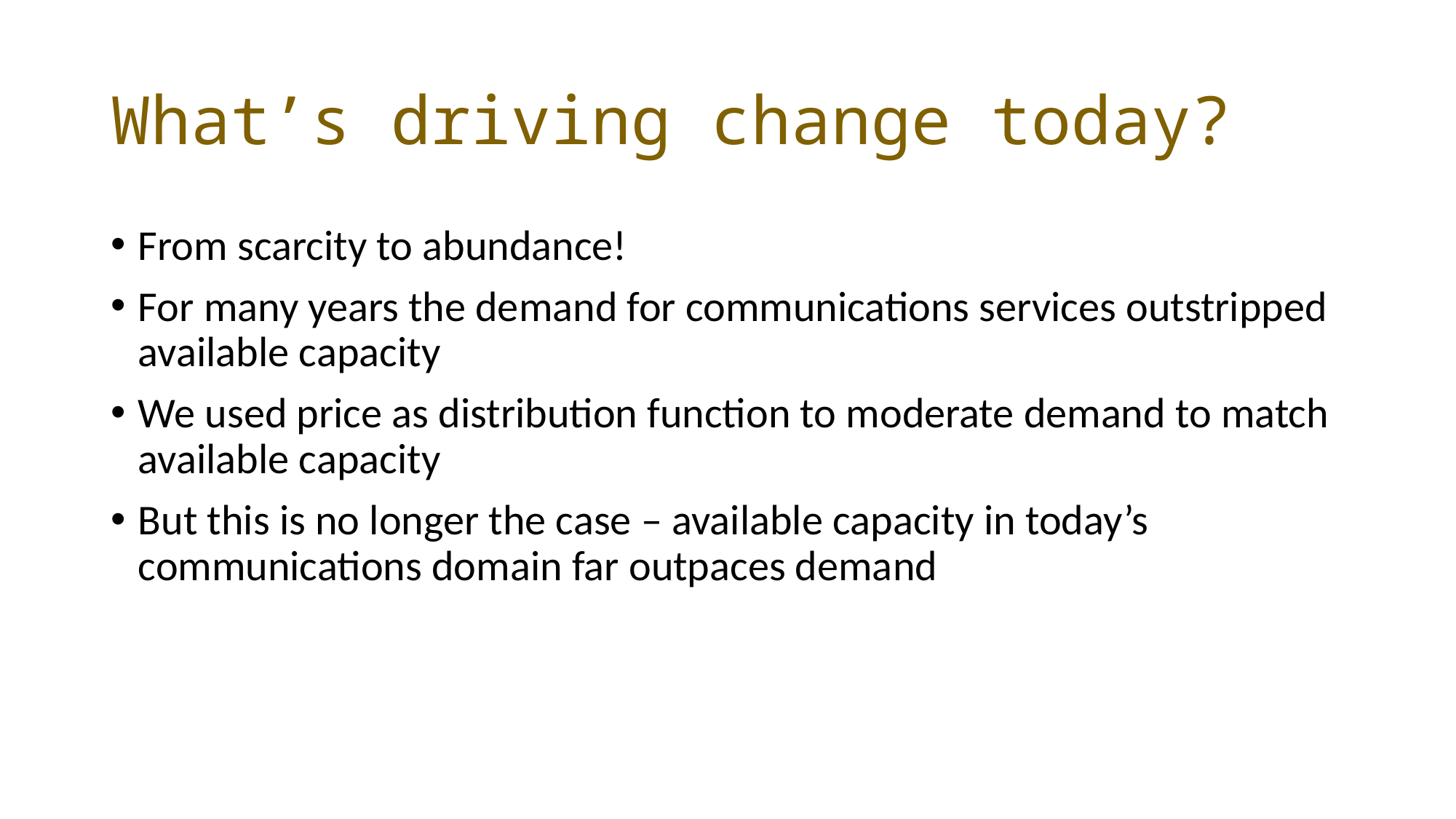

# What’s driving change today?
From scarcity to abundance!
For many years the demand for communications services outstripped available capacity
We used price as distribution function to moderate demand to match available capacity
But this is no longer the case – available capacity in today’s communications domain far outpaces demand